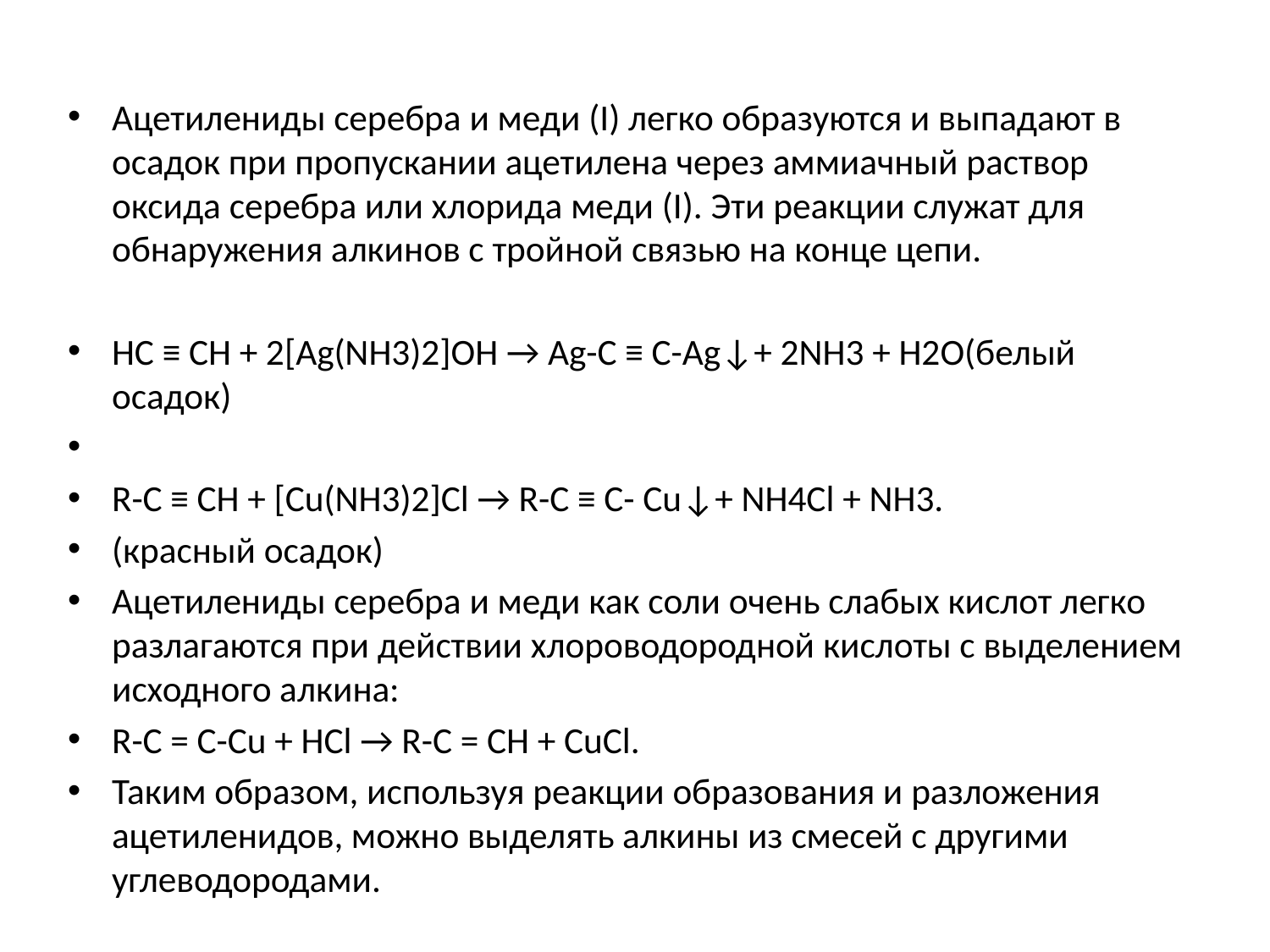

Ацетилениды серебра и меди (I) легко образуются и выпадают в осадок при пропускании ацетилена через аммиачный раствор оксида серебра или хлорида меди (I). Эти реакции служат для обнаружения алкинов с тройной связью на конце цепи.

НС ≡ СН + 2[Ag(NH3)2]OH → Ag-C ≡ C-Ag↓+ 2NH3 + Н2О(белый осадок)

R-C ≡ CH + [Cu(NH3)2]Cl → R-C ≡ C- Cu↓+ NH4Cl + NH3.
(красный осадок)
Ацетилениды серебра и меди как соли очень слабых кислот легко разлагаются при действии хлороводородной кислоты с выделением исходного алкина:
R-C = C-Cu + HCl → R-C = CH + CuCl.
Таким образом, используя реакции образования и разложения ацетиленидов, можно выделять алкины из смесей с другими углеводородами.